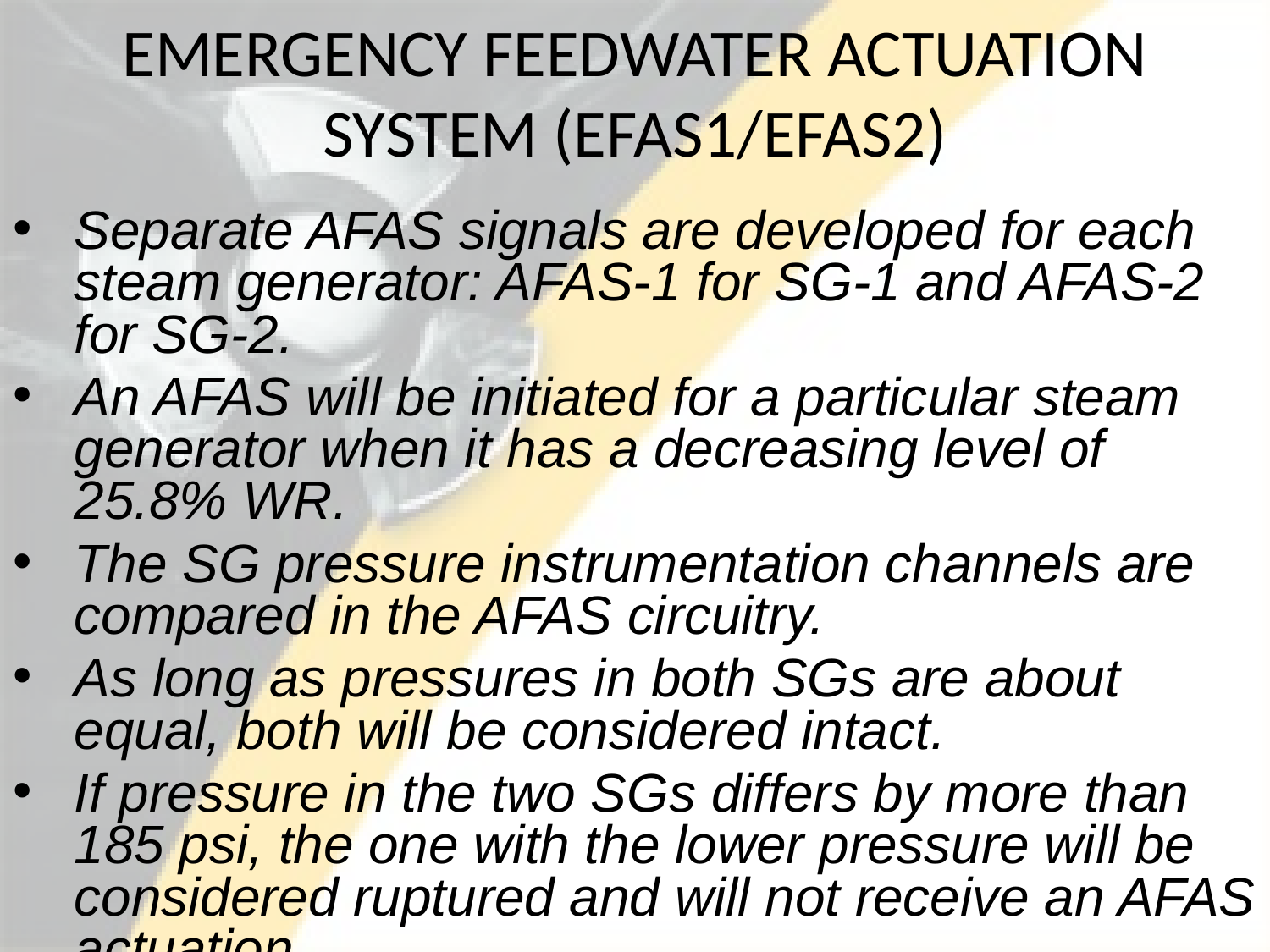

# EMERGENCY FEEDWATER ACTUATION SYSTEM (EFAS1/EFAS2)
Separate AFAS signals are developed for each steam generator: AFAS-1 for SG-1 and AFAS-2 for SG-2.
An AFAS will be initiated for a particular steam generator when it has a decreasing level of 25.8% WR.
The SG pressure instrumentation channels are compared in the AFAS circuitry.
As long as pressures in both SGs are about equal, both will be considered intact.
If pressure in the two SGs differs by more than 185 psi, the one with the lower pressure will be considered ruptured and will not receive an AFAS actuation.